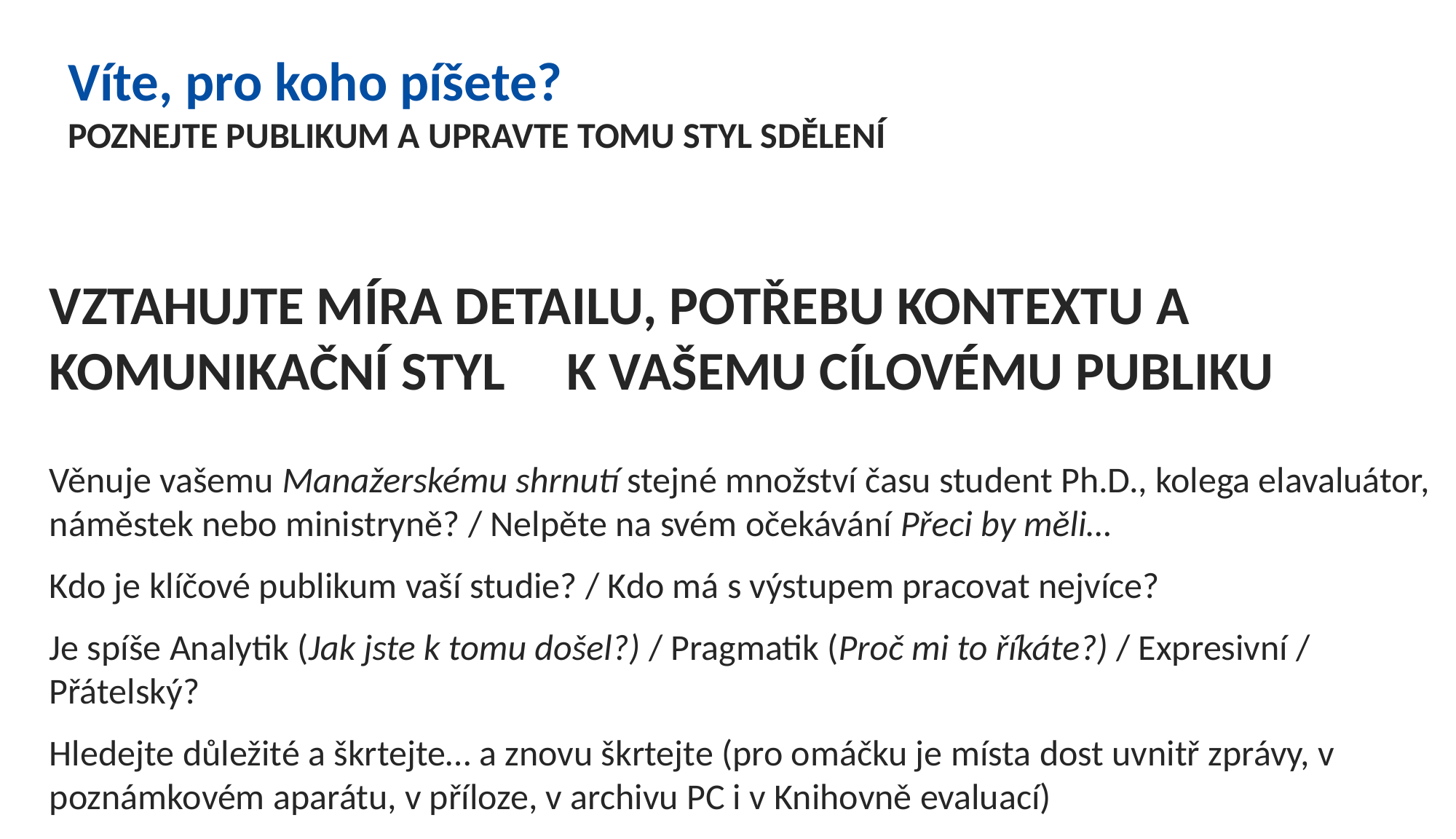

Víte, pro koho píšete?
Poznejte publikum a upravte tomu styl sdělení

Vztahujte míra detailu, potřebu kontextu a komunikační styl     k vašemu cílovému publiku

Věnuje vašemu Manažerskému shrnutí stejné množství času student Ph.D., kolega elavaluátor, náměstek nebo ministryně? / Nelpěte na svém očekávání Přeci by měli…
Kdo je klíčové publikum vaší studie? / Kdo má s výstupem pracovat nejvíce?
Je spíše Analytik (Jak jste k tomu došel?) / Pragmatik (Proč mi to říkáte?) / Expresivní / Přátelský?
Hledejte důležité a škrtejte… a znovu škrtejte (pro omáčku je místa dost uvnitř zprávy, v poznámkovém aparátu, v příloze, v archivu PC i v Knihovně evaluací)